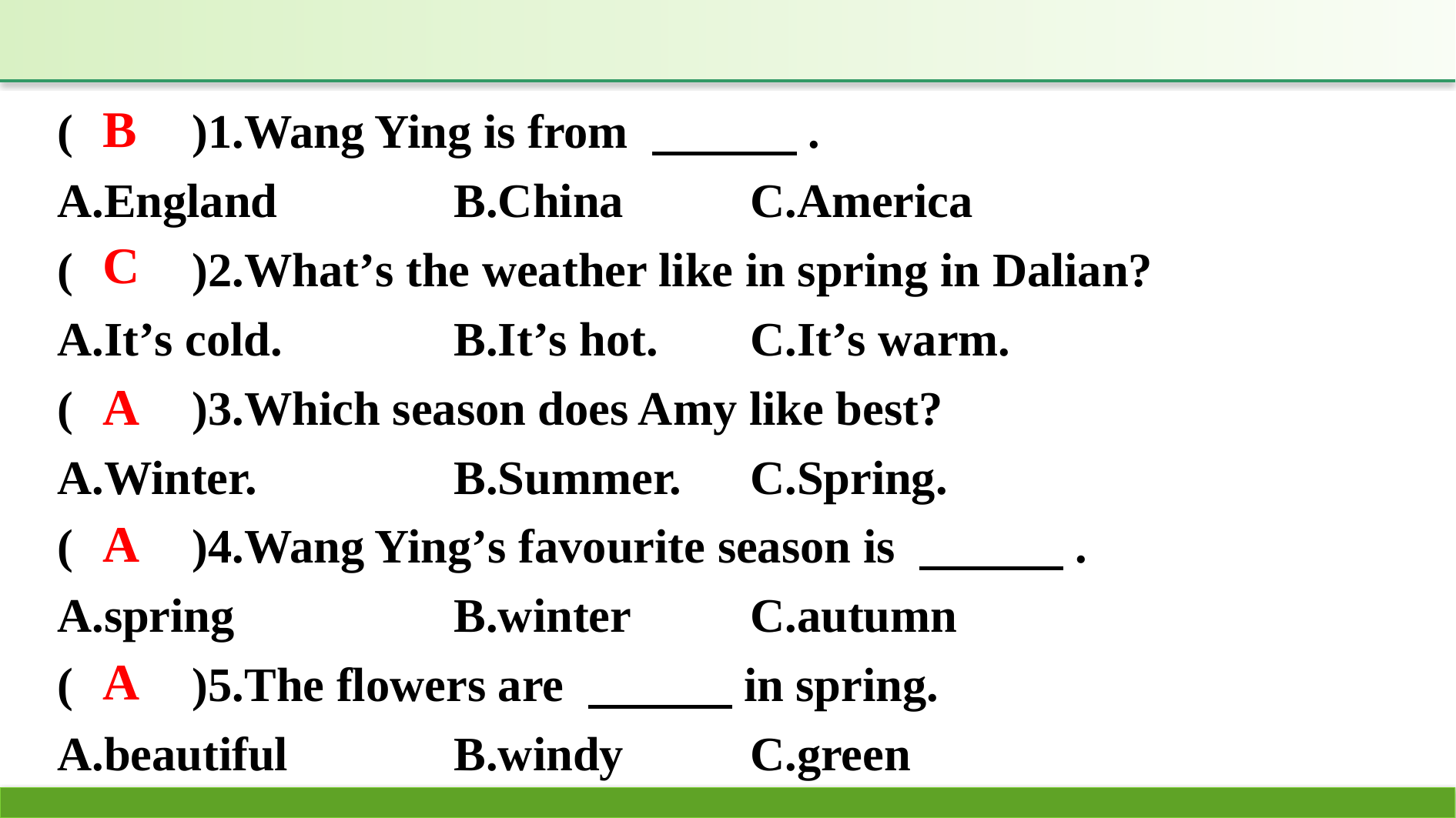

(　　)1.Wang Ying is from 　　　.
A.England		B.China		C.America
(　　)2.What’s the weather like in spring in Dalian?
A.It’s cold.		B.It’s hot.	C.It’s warm.
(　　)3.Which season does Amy like best?
A.Winter.		B.Summer.	C.Spring.
(　　)4.Wang Ying’s favourite season is 　　　.
A.spring		B.winter		C.autumn
(　　)5.The flowers are 　　　in spring.
A.beautiful		B.windy		C.green
B
C
A
A
A